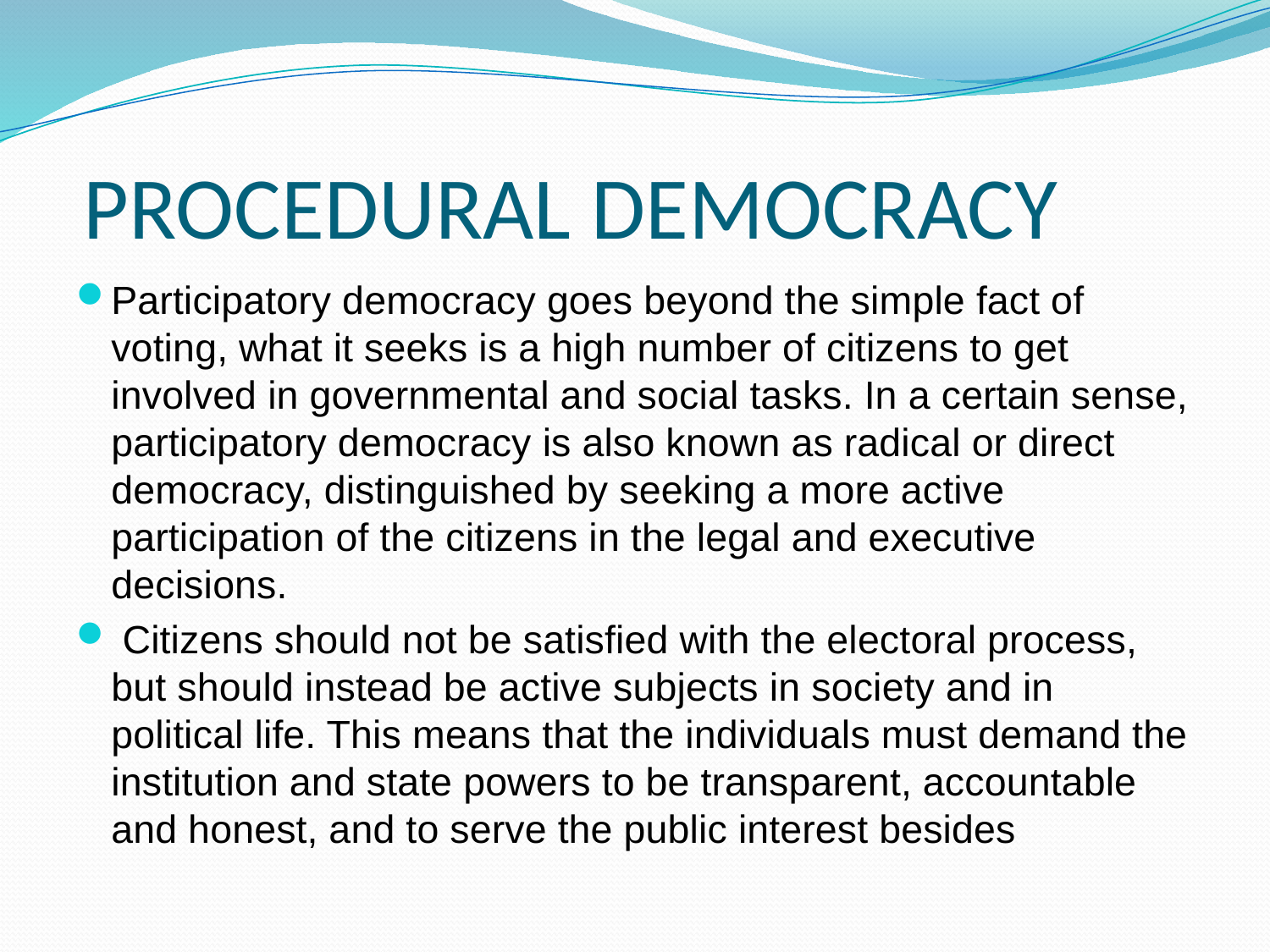

# PROCEDURAL DEMOCRACY
Participatory democracy goes beyond the simple fact of voting, what it seeks is a high number of citizens to get involved in governmental and social tasks. In a certain sense, participatory democracy is also known as radical or direct democracy, distinguished by seeking a more active participation of the citizens in the legal and executive decisions.
 Citizens should not be satisfied with the electoral process, but should instead be active subjects in society and in political life. This means that the individuals must demand the institution and state powers to be transparent, accountable and honest, and to serve the public interest besides